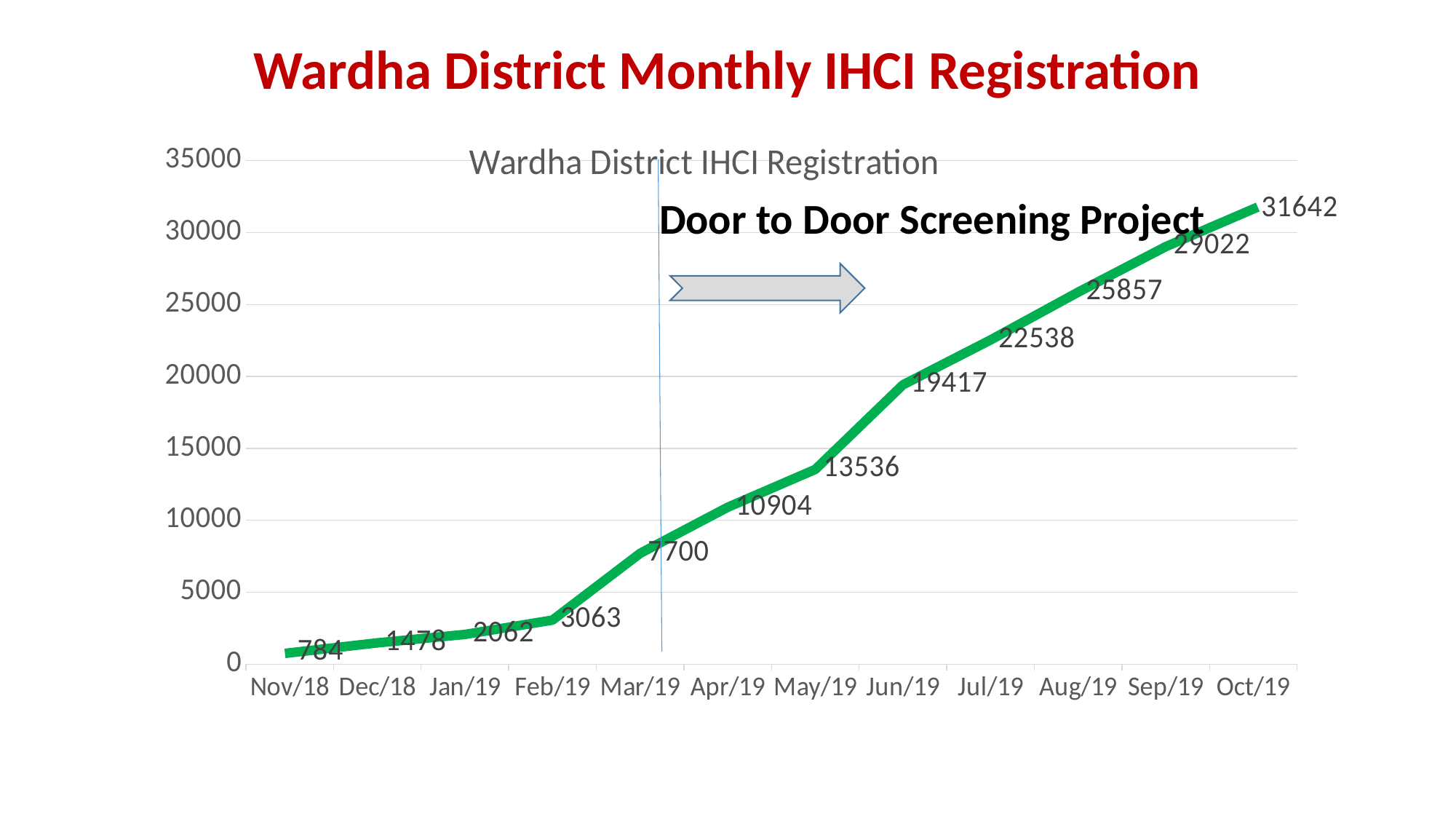

# Wardha District Monthly IHCI Registration

### Chart: Wardha District IHCI Registration

| Category |  |
|---|---|
| 43405 | 784.0 |
| 43435 | 1478.0 |
| 43466 | 2062.0 |
| 43497 | 3063.0 |
| 43525 | 7700.0 |
| 43556 | 10904.0 |
| 43586 | 13536.0 |
| 43617 | 19417.0 |
| 43647 | 22538.0 |
| 43678 | 25857.0 |
| 43709 | 29022.0 |
| 43739 | 31642.0 |
Door to Door Screening Project